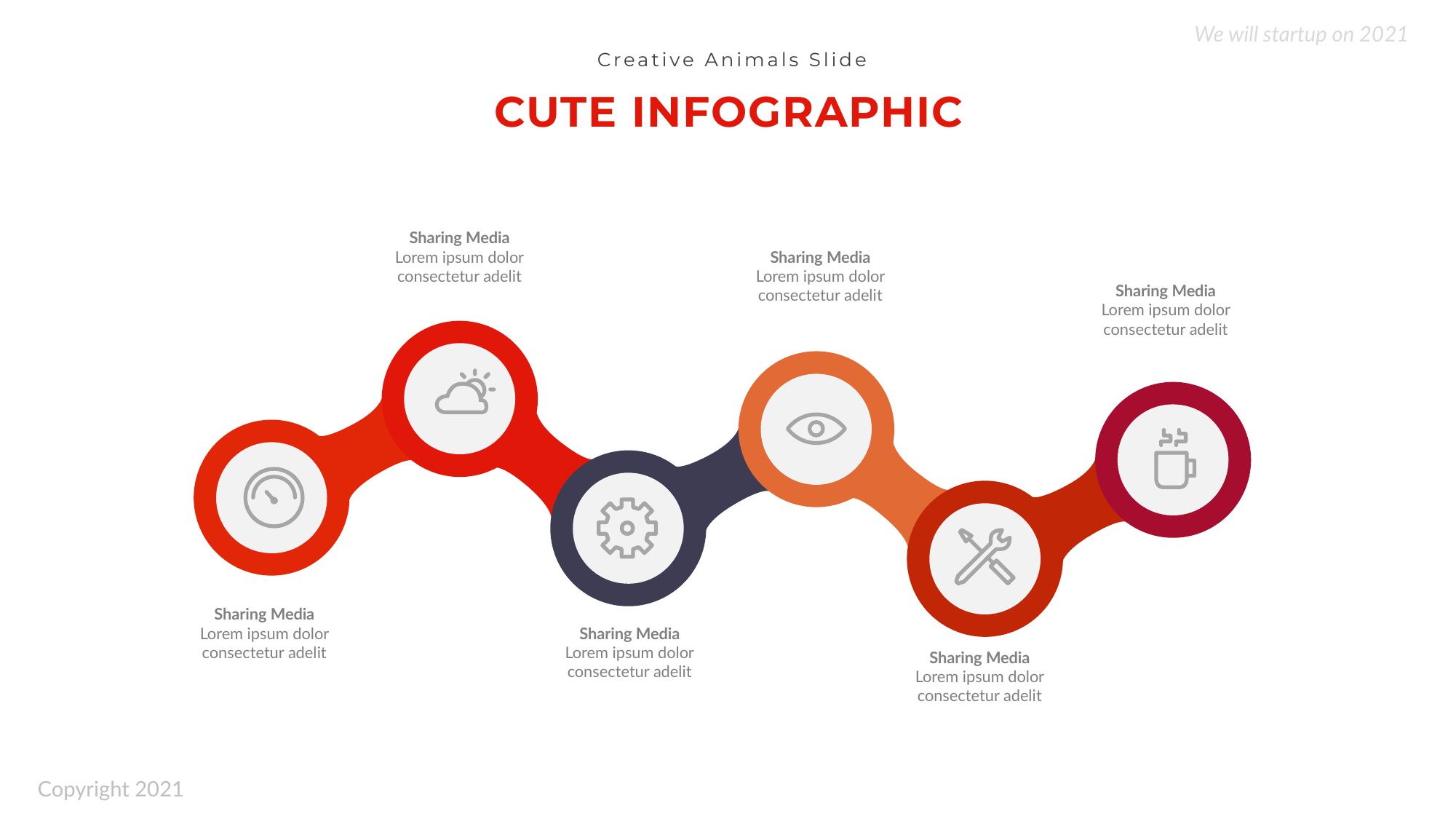

We will startup on 2021
Creative Animals Slide
CUTE INFOGRAPHIC
Sharing Media
Lorem ipsum dolor consectetur adelit
Sharing Media
Lorem ipsum dolor consectetur adelit
Sharing Media
Lorem ipsum dolor consectetur adelit

Sharing Media
Lorem ipsum dolor consectetur adelit
Sharing Media
Lorem ipsum dolor consectetur adelit
Sharing Media
Lorem ipsum dolor consectetur adelit
Copyright 2021